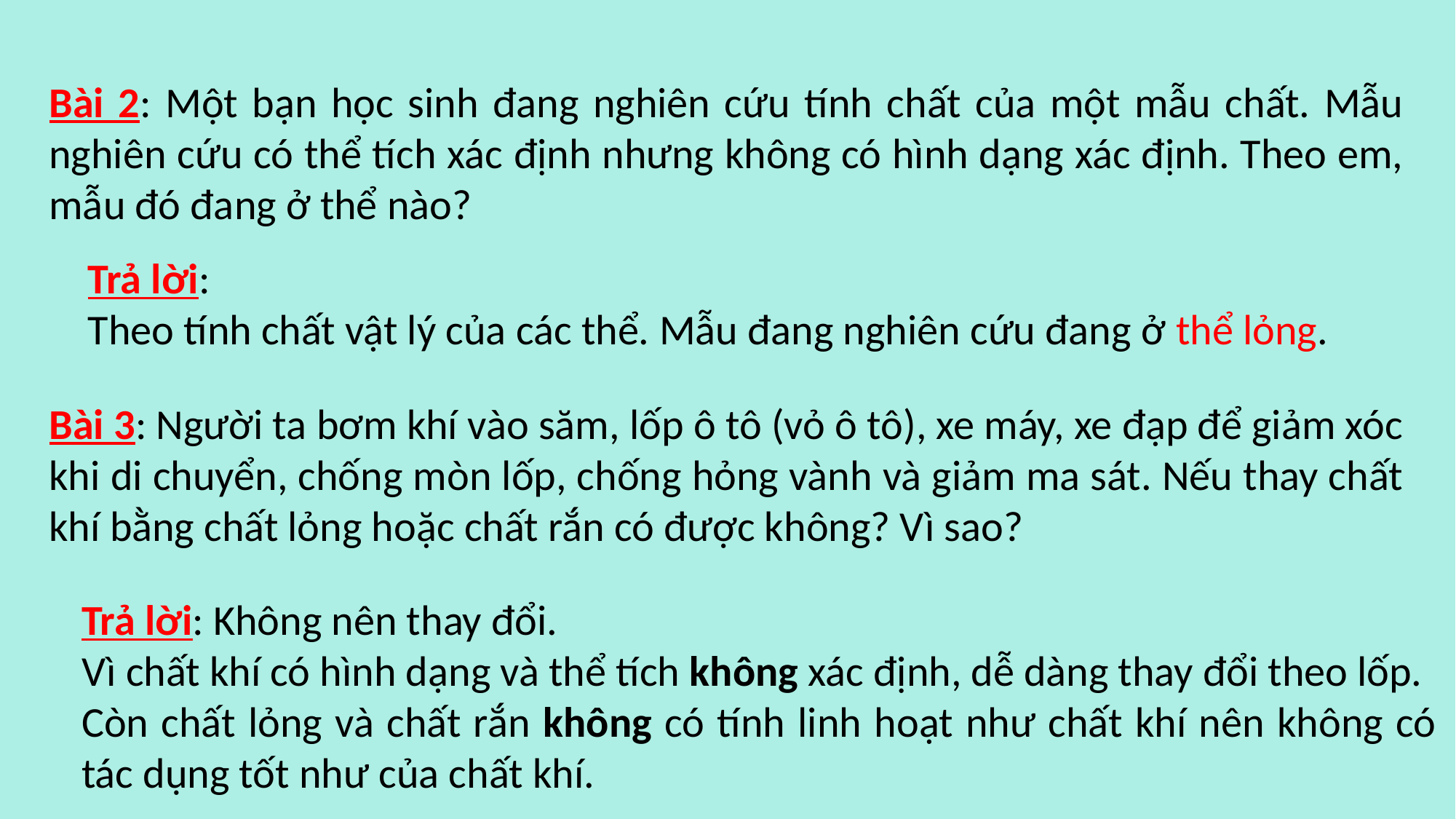

Bài 2: Một bạn học sinh đang nghiên cứu tính chất của một mẫu chất. Mẫu nghiên cứu có thể tích xác định nhưng không có hình dạng xác định. Theo em, mẫu đó đang ở thể nào?
Trả lời:
Theo tính chất vật lý của các thể. Mẫu đang nghiên cứu đang ở thể lỏng.
Bài 3: Người ta bơm khí vào săm, lốp ô tô (vỏ ô tô), xe máy, xe đạp để giảm xóc khi di chuyển, chống mòn lốp, chống hỏng vành và giảm ma sát. Nếu thay chất khí bằng chất lỏng hoặc chất rắn có được không? Vì sao?
Trả lời: Không nên thay đổi.
Vì chất khí có hình dạng và thể tích không xác định, dễ dàng thay đổi theo lốp.
Còn chất lỏng và chất rắn không có tính linh hoạt như chất khí nên không có tác dụng tốt như của chất khí.